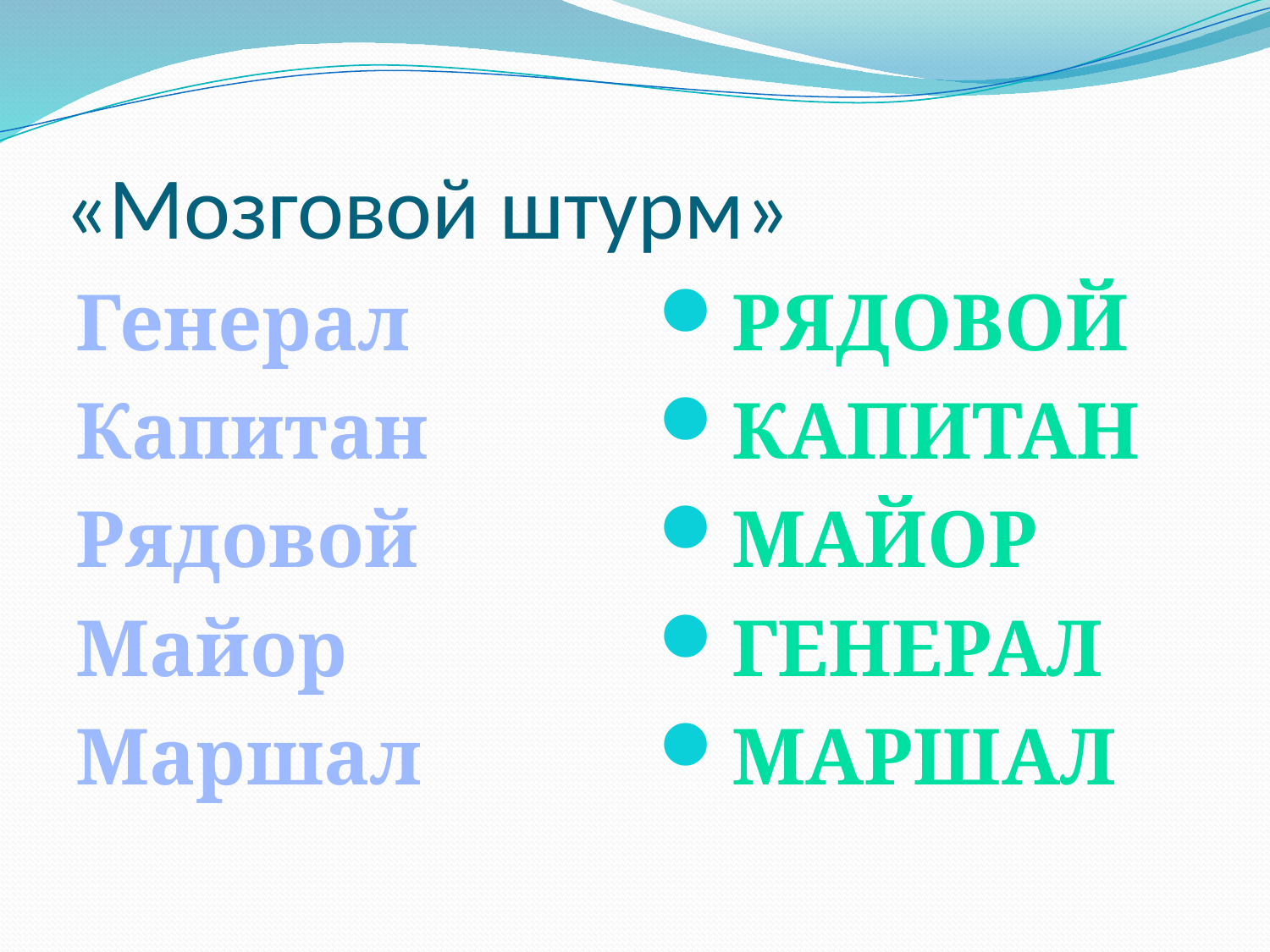

# «Мозговой штурм»
Генерал
Капитан
Рядовой
Майор
Маршал
Рядовой
Капитан
Майор
Генерал
Маршал